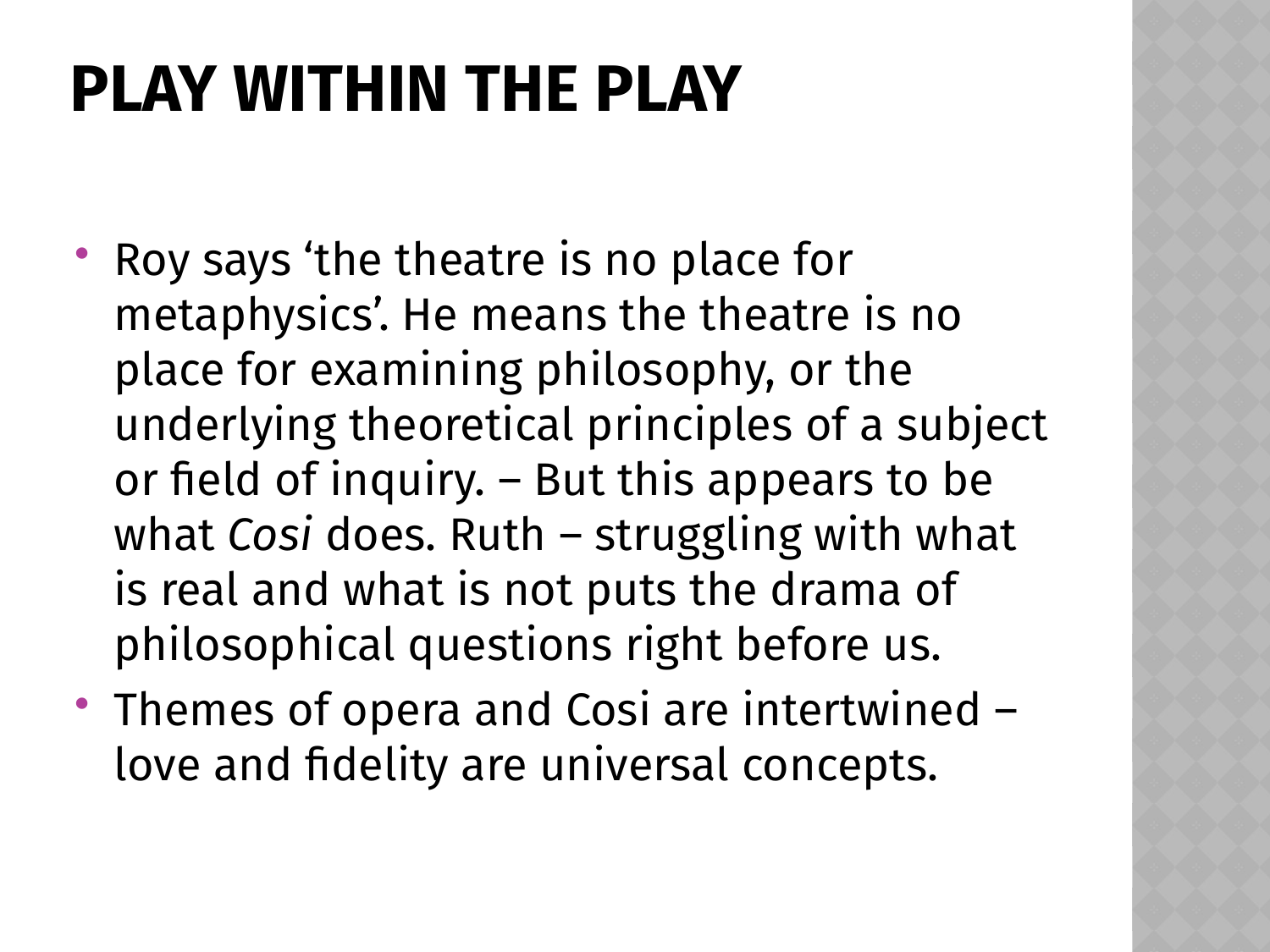

# Play within the play
Roy says ‘the theatre is no place for metaphysics’. He means the theatre is no place for examining philosophy, or the underlying theoretical principles of a subject or field of inquiry. – But this appears to be what Cosi does. Ruth – struggling with what is real and what is not puts the drama of philosophical questions right before us.
Themes of opera and Cosi are intertwined – love and fidelity are universal concepts.